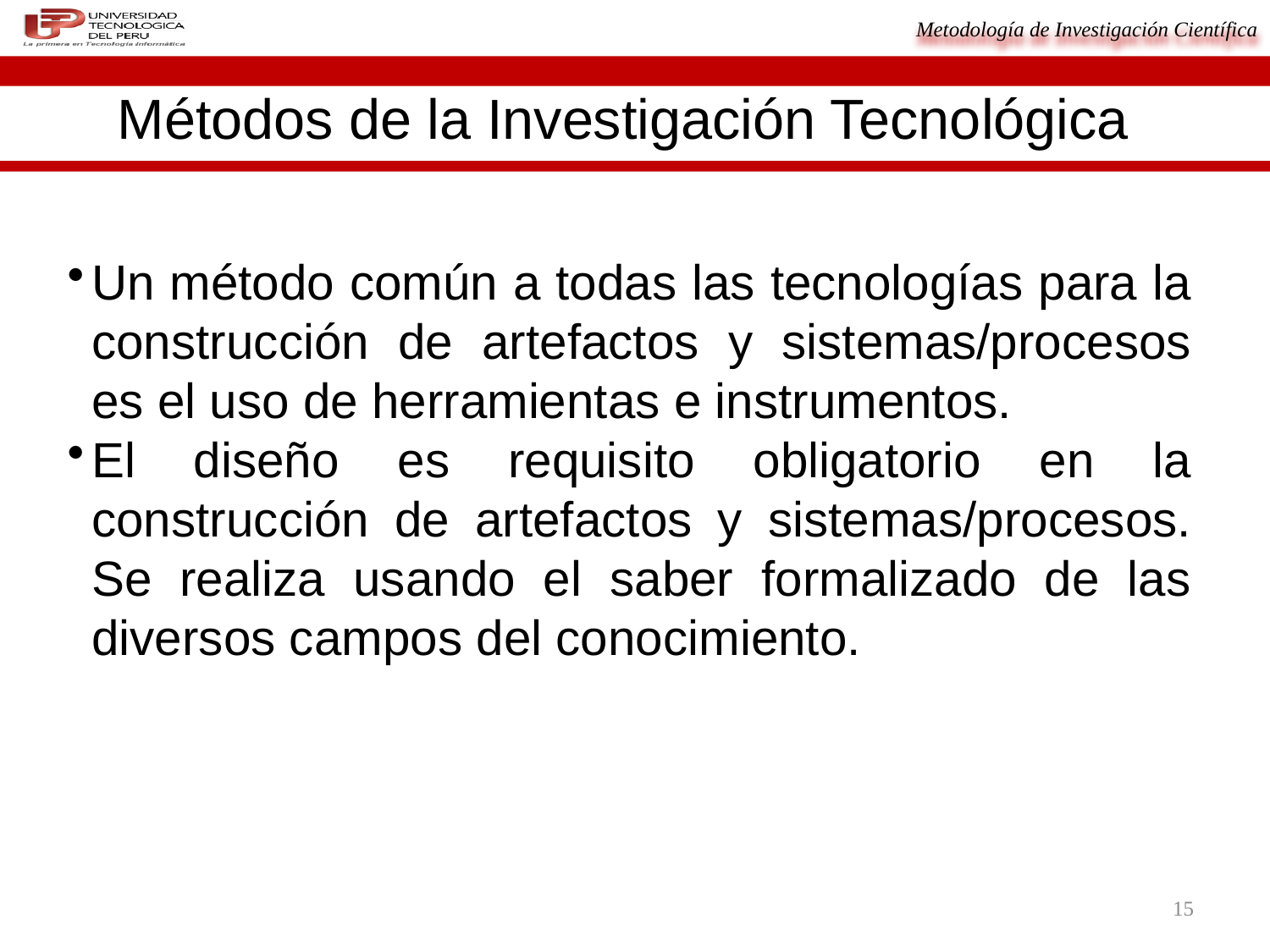

Métodos de la Investigación Tecnológica
Un método común a todas las tecnologías para la construcción de artefactos y sistemas/procesos es el uso de herramientas e instrumentos.
El diseño es requisito obligatorio en la construcción de artefactos y sistemas/procesos. Se realiza usando el saber formalizado de las diversos campos del conocimiento.
15